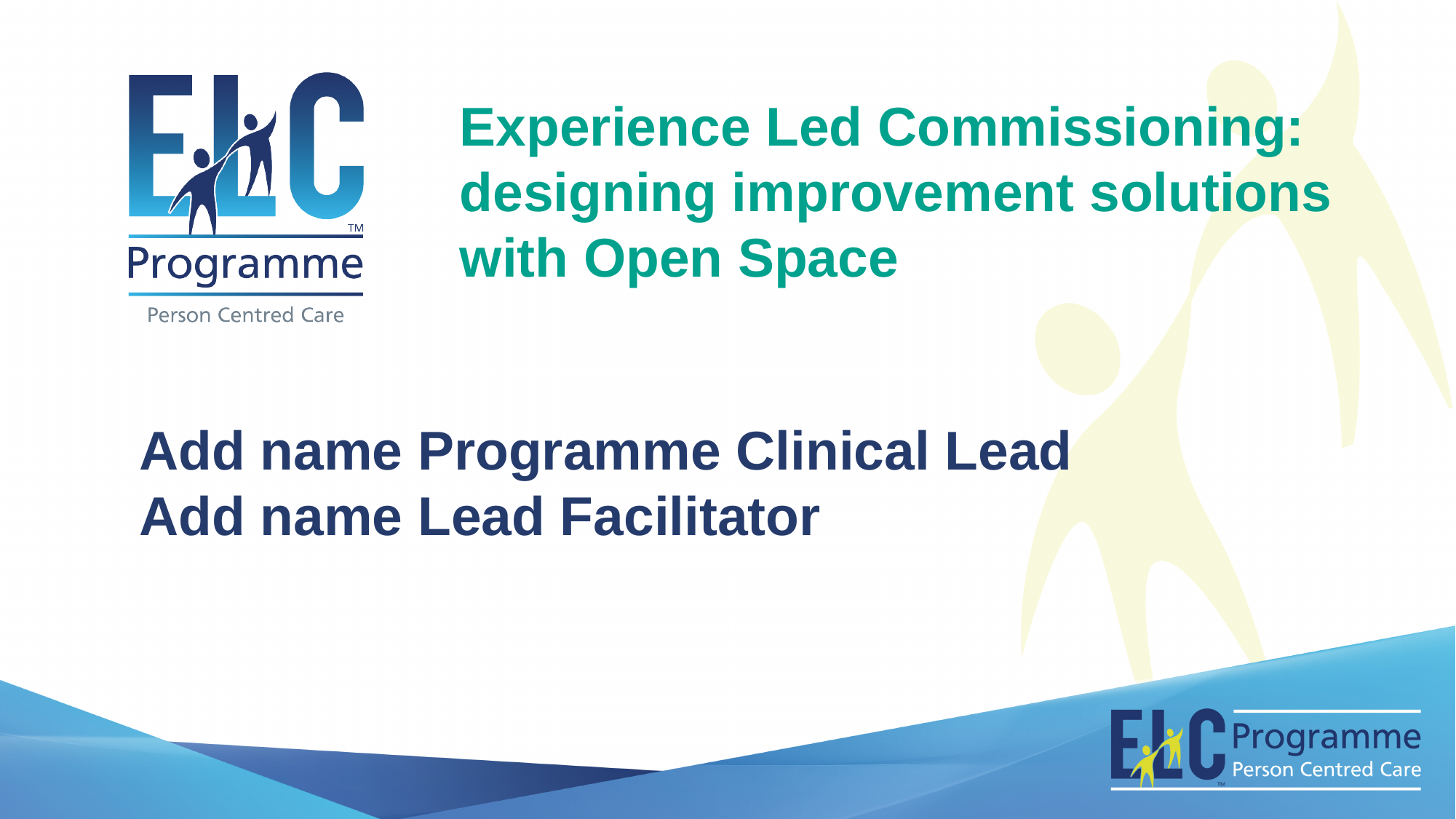

Experience Led Commissioning: designing improvement solutions with Open Space
Add name Programme Clinical Lead
Add name Lead Facilitator